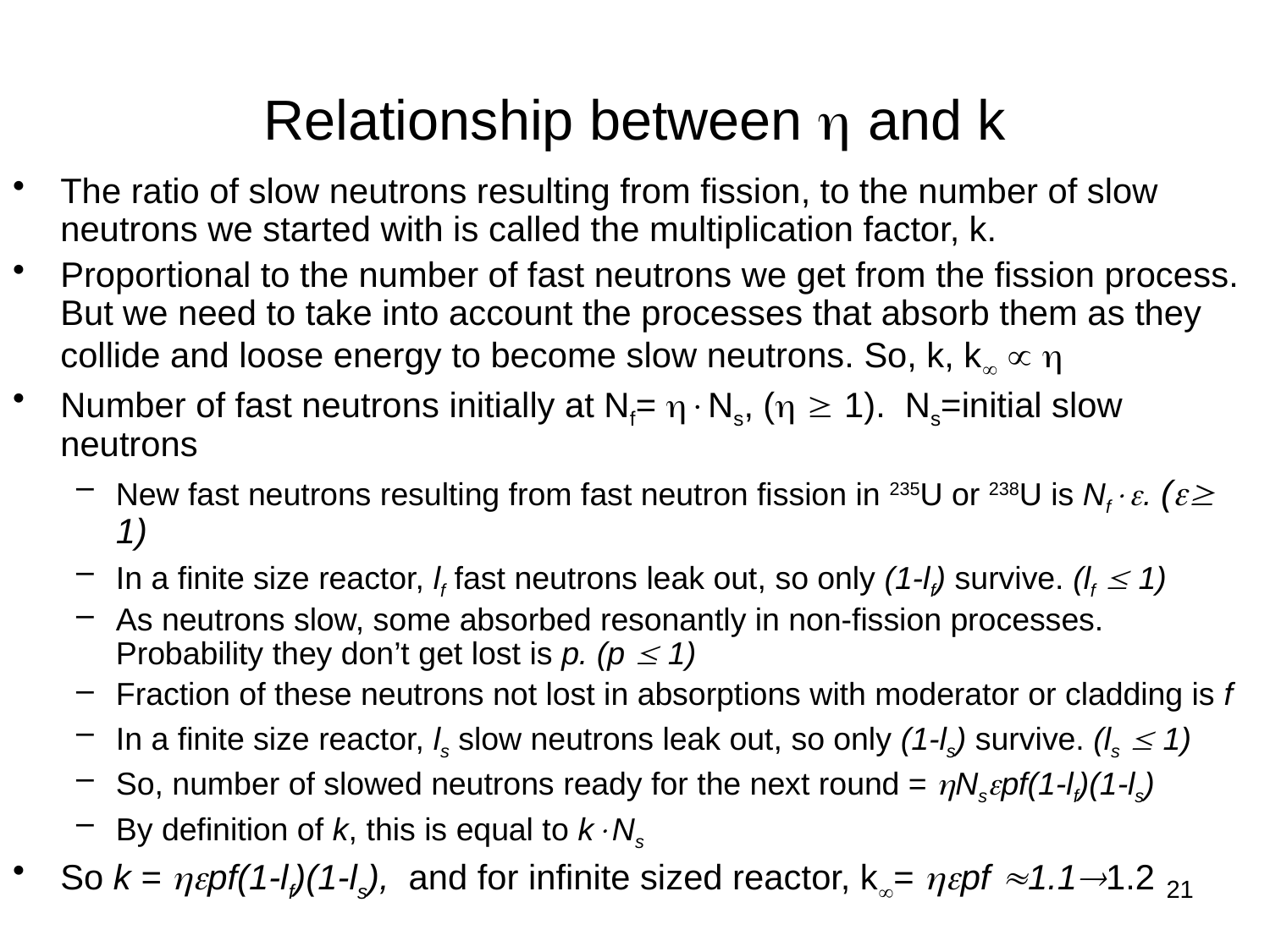

# Relationship between η and k
The ratio of slow neutrons resulting from fission, to the number of slow neutrons we started with is called the multiplication factor, k.
Proportional to the number of fast neutrons we get from the fission process. But we need to take into account the processes that absorb them as they collide and loose energy to become slow neutrons. So, k, k∞ ∝ η
Number of fast neutrons initially at Nf= η⋅Ns, (η ≥ 1).  Ns=initial slow neutrons
New fast neutrons resulting from fast neutron fission in 235U or 238U is Nf⋅ε. (ε≥ 1)
In a finite size reactor, lf fast neutrons leak out, so only (1-lf) survive. (lf ≤ 1)
As neutrons slow, some absorbed resonantly in non-fission processes. Probability they don’t get lost is p. (p ≤ 1)
Fraction of these neutrons not lost in absorptions with moderator or cladding is f
In a finite size reactor, ls slow neutrons leak out, so only (1-ls) survive. (ls ≤ 1)
So, number of slowed neutrons ready for the next round = ηNsεpf(1-lf)(1-ls)
By definition of k, this is equal to k⋅Ns
So k = ηεpf(1-lf)(1-ls),  and for infinite sized reactor, k∞= ηεpf ≈1.1→1.2
21